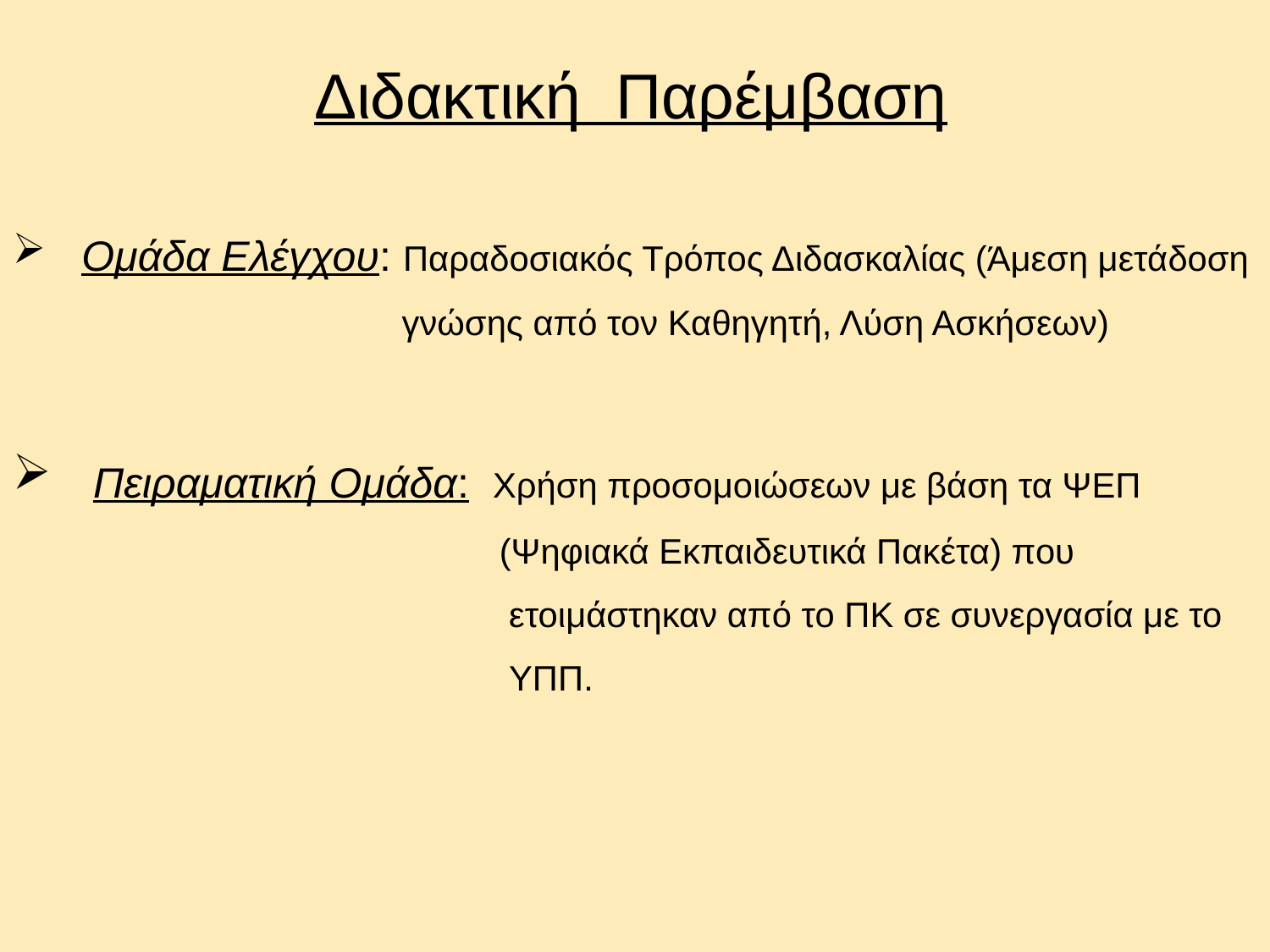

Διδακτική  Παρέμβαση
   Ομάδα Ελέγχου: Παραδοσιακός Τρόπος Διδασκαλίας (Άμεση μετάδοση
                                        γνώσης από τον Καθηγητή, Λύση Ασκήσεων)

   Πειραματική Ομάδα:  Χρήση προσομοιώσεων με βάση τα ΨΕΠ
                                                  (Ψηφιακά Εκπαιδευτικά Πακέτα) που
                                                   ετοιμάστηκαν από το ΠΚ σε συνεργασία με το
                                                   ΥΠΠ.